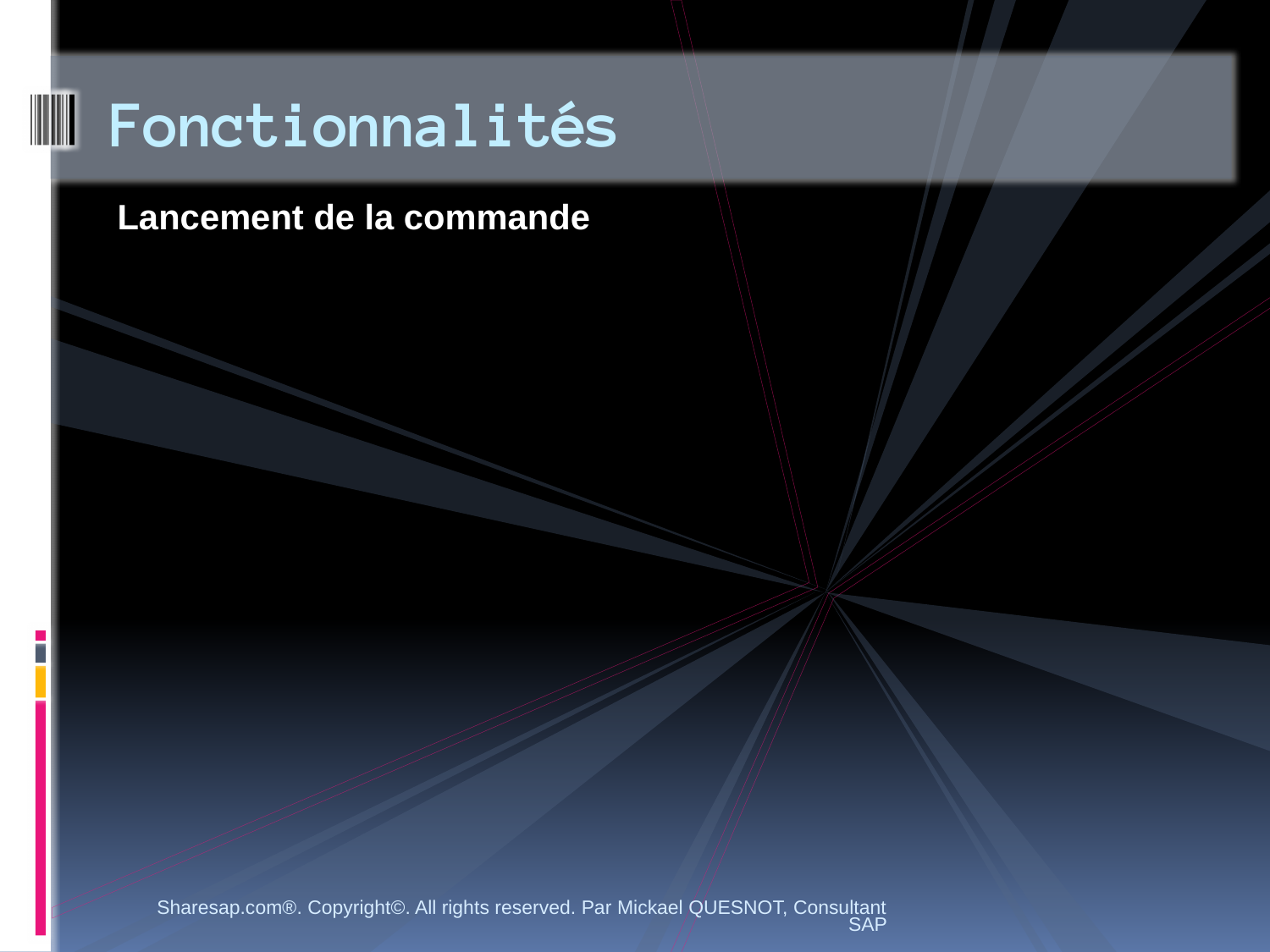

# Fonctionnalités
Lancement de la commande

Sharesap.com®. Copyright©. All rights reserved. Par Mickael QUESNOT, Consultant SAP